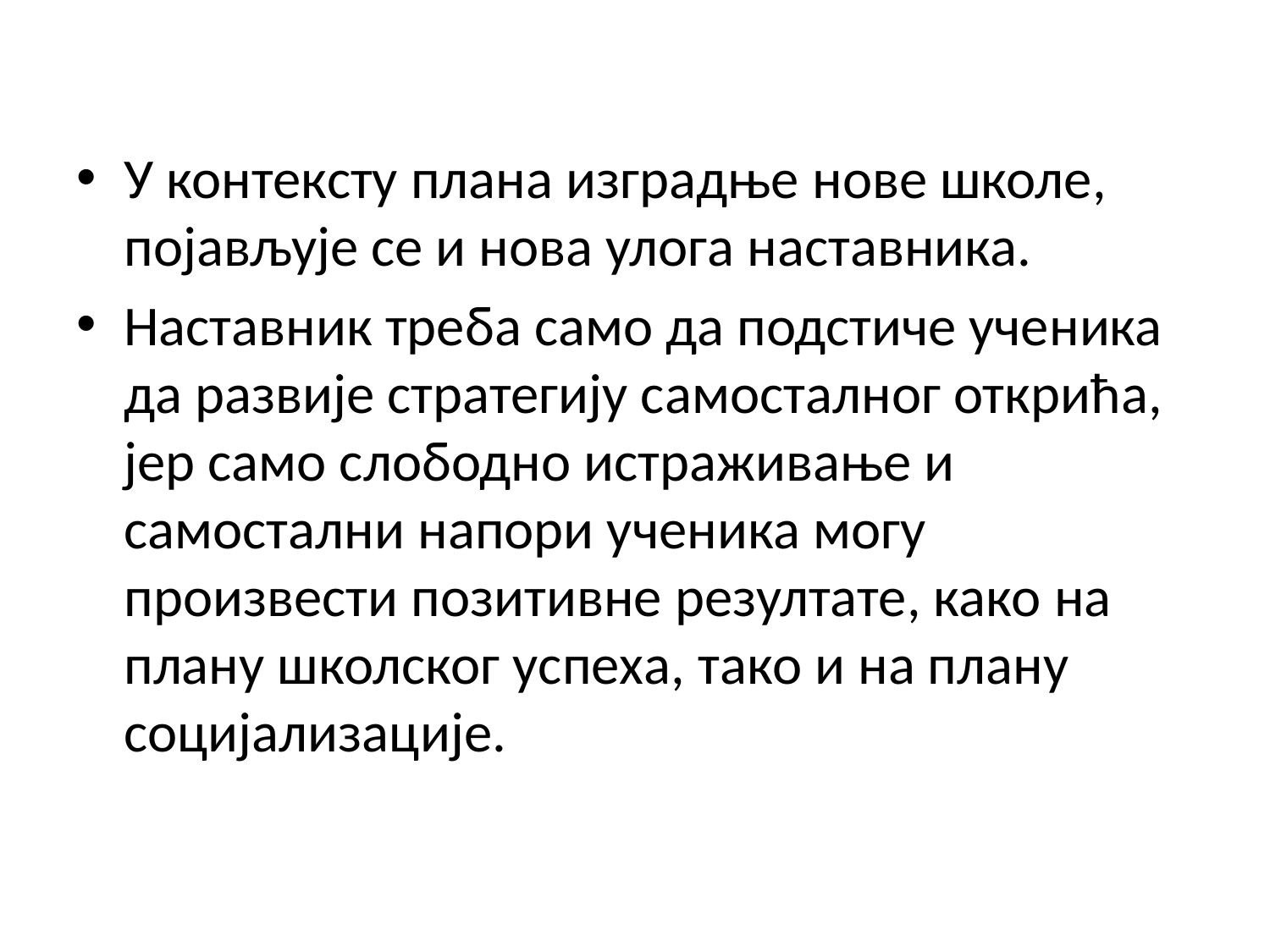

У контексту плана изградње нове школе, појављује се и нова улога наставника.
Наставник треба само да подстиче ученика да развије стратегију самосталног открића, јер само слободно истраживање и самостални напори ученика могу произвести позитивне резултате, како на плану школског успеха, тако и на плану социјализације.